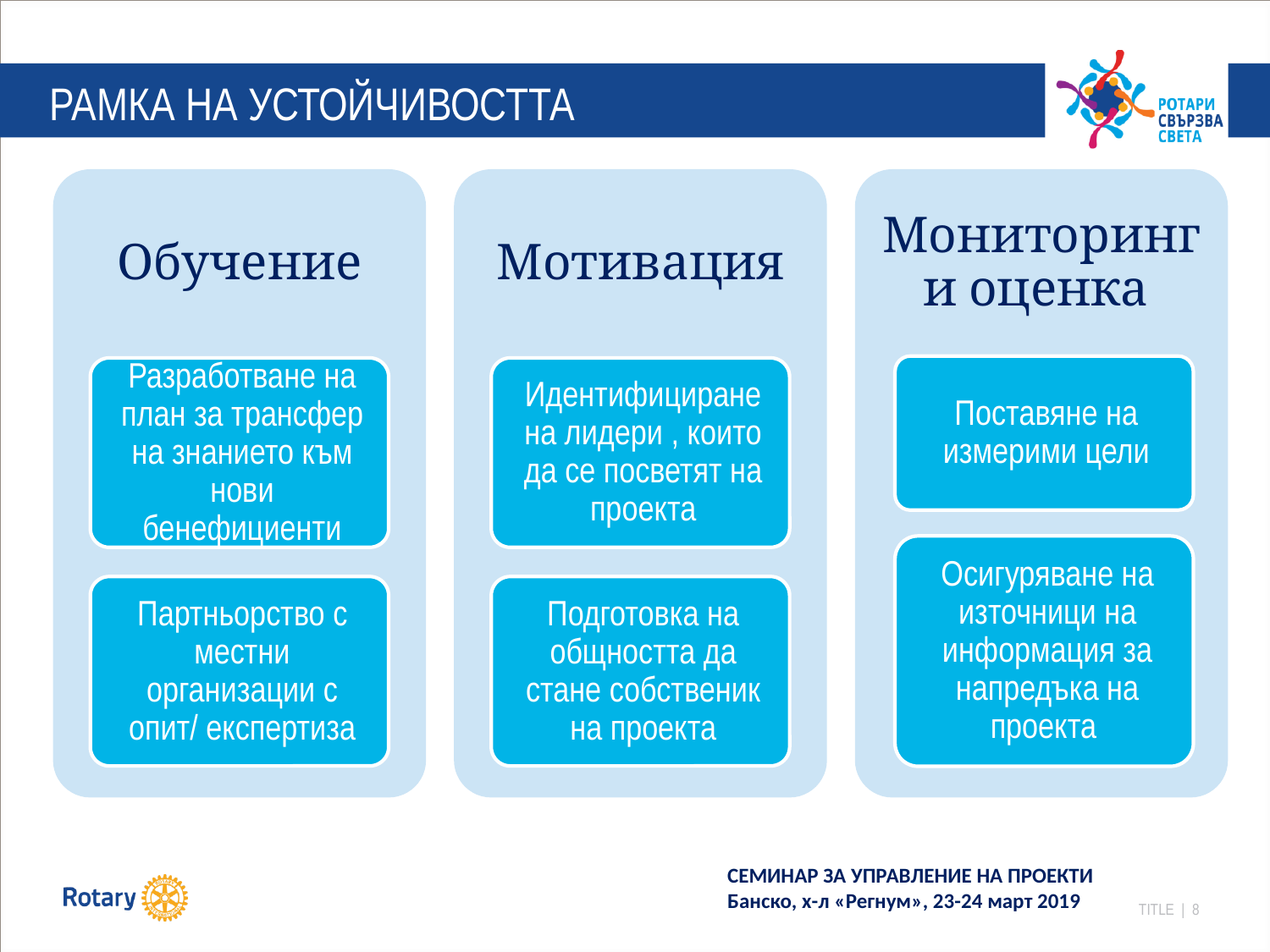

# РАМКА НА УСТОЙЧИВОСТТА
Обучение
Разработване на план за трансфер на знанието към нови бенефициенти
Партньорство с местни организации с опит/ експертиза
Мотивация
Идентифициране на лидери , които да се посветят на проекта
Подготовка на общността да стане собственик на проекта
Мониторинг и оценка
Поставяне на измерими цели
Осигуряване на източници на информация за напредъка на проекта